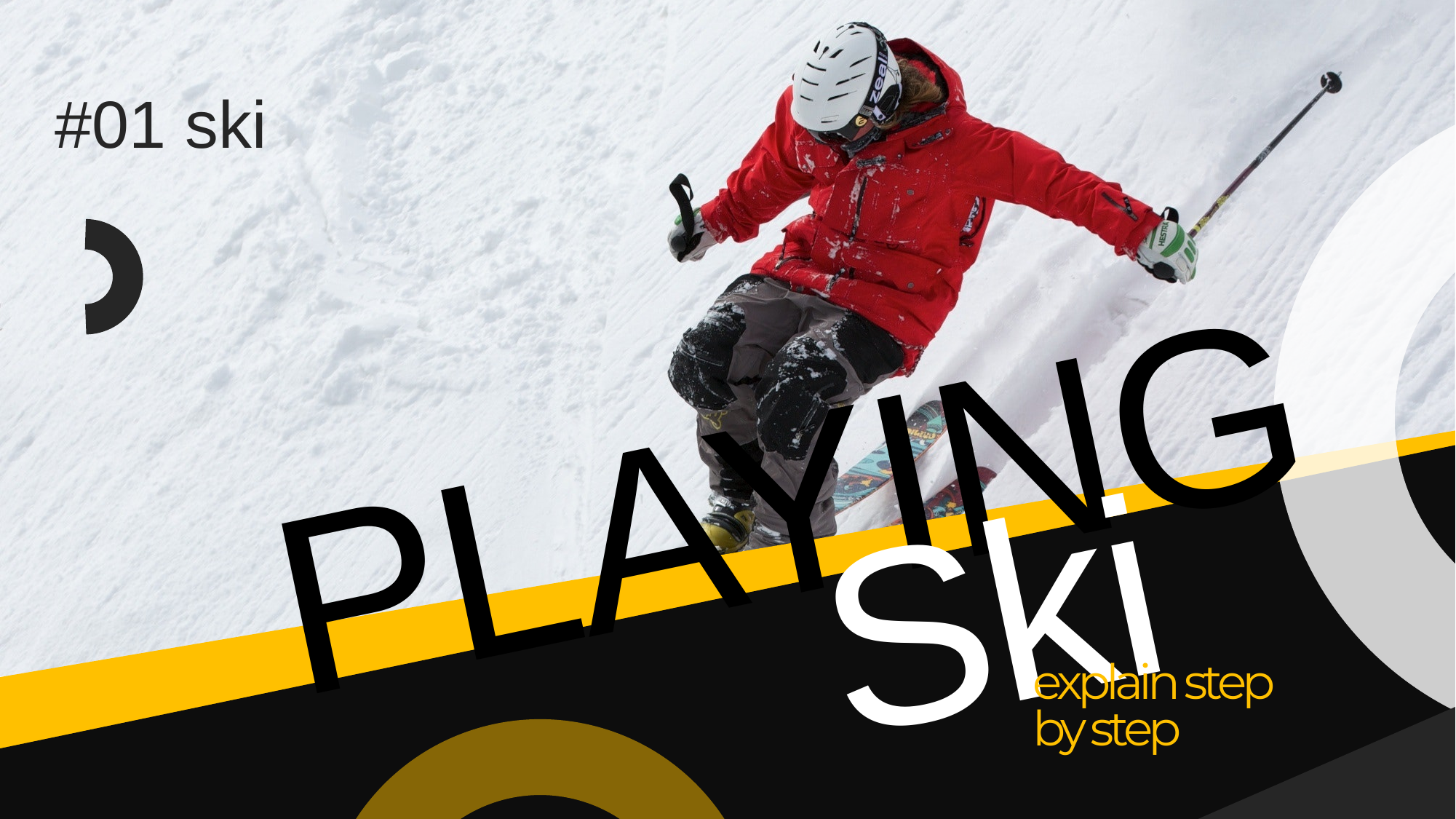

#01 ski

PLAYING
Ski

explain step by step